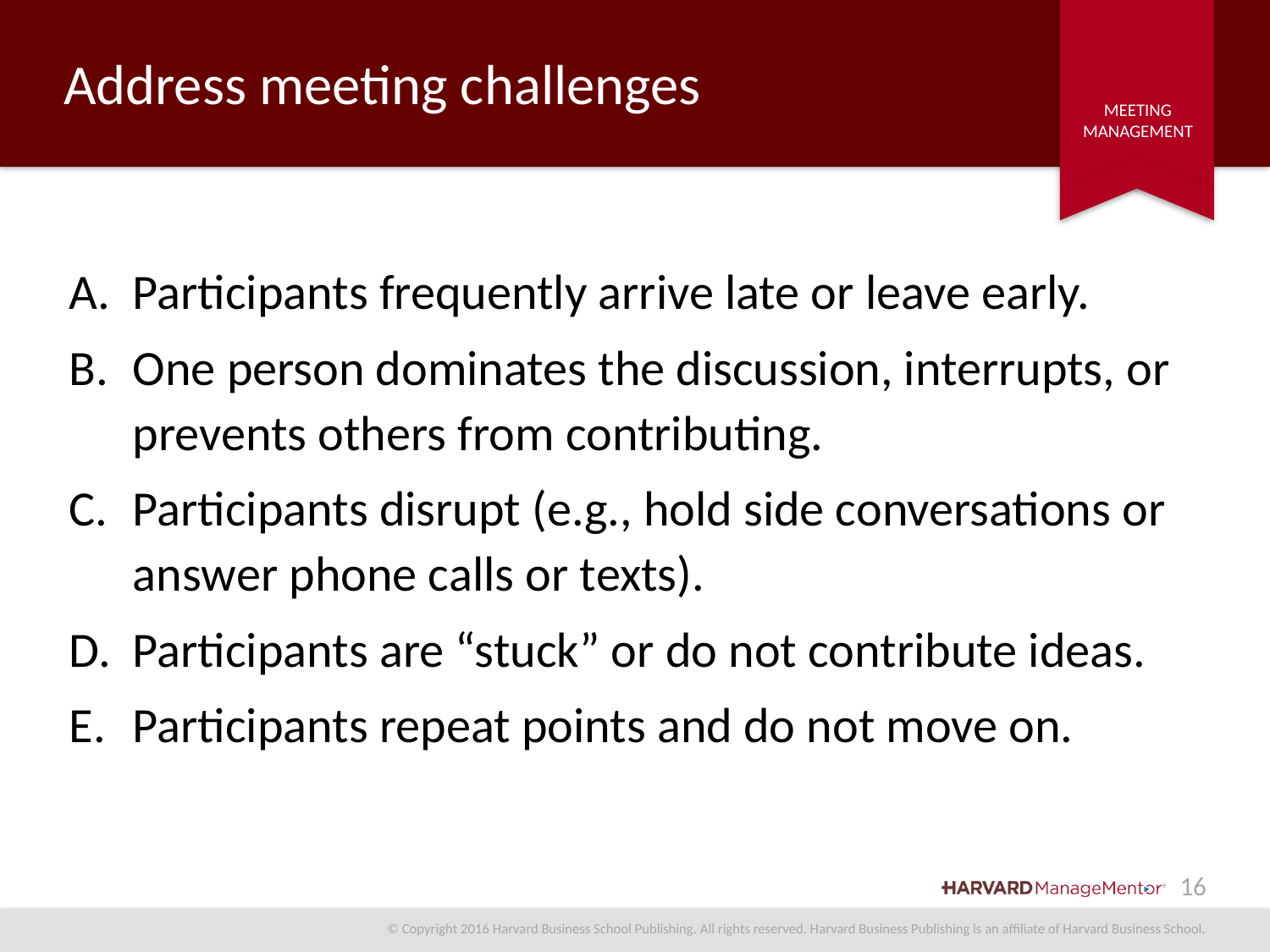

# Address meeting challenges
Participants frequently arrive late or leave early.
One person dominates the discussion, interrupts, or prevents others from contributing.
Participants disrupt (e.g., hold side conversations or answer phone calls or texts).
Participants are “stuck” or do not contribute ideas.
Participants repeat points and do not move on.